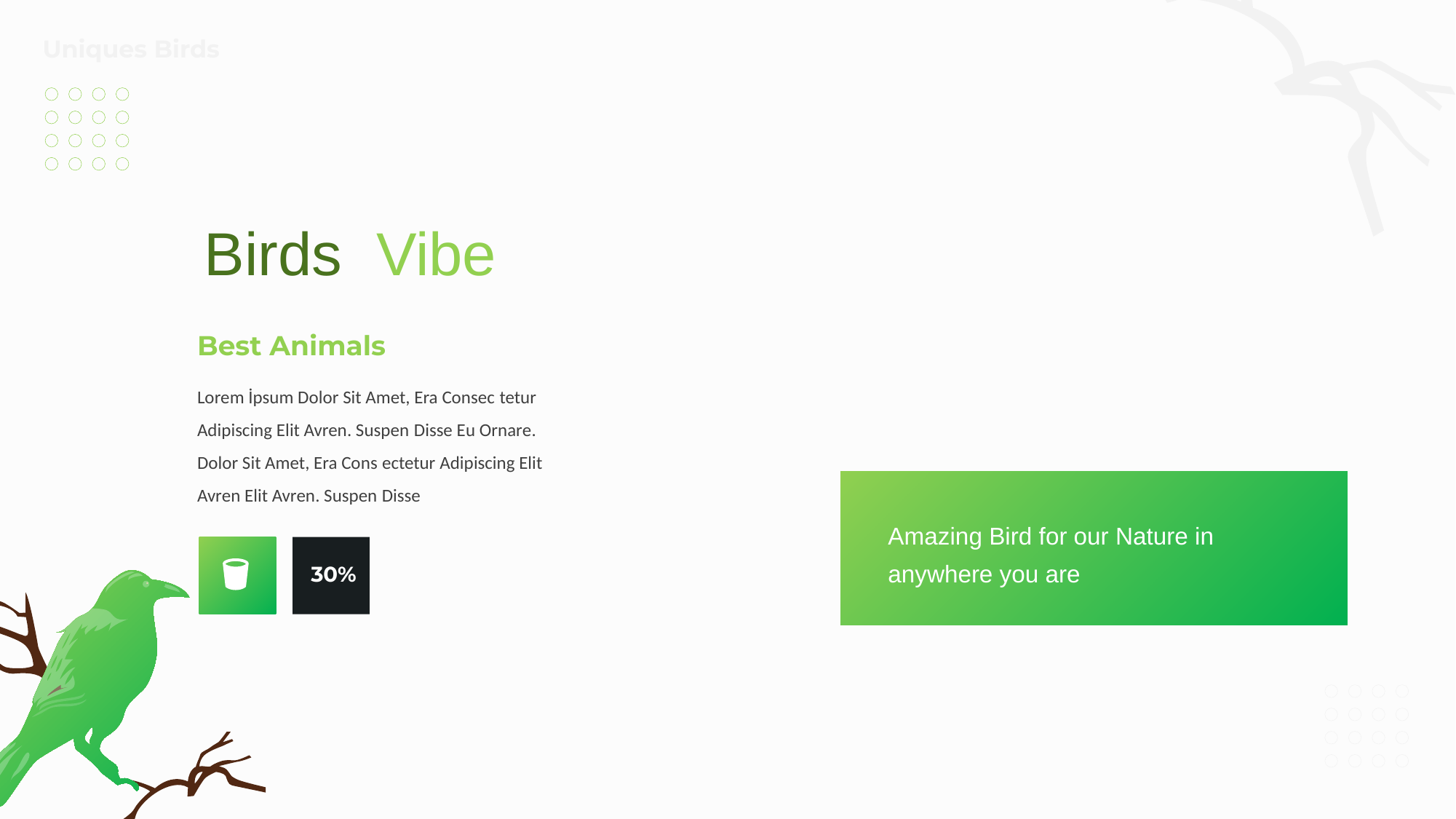

Uniques Birds

Birds  Vibe
Best Animals
Lorem İpsum Dolor Sit Amet, Era Consec tetur Adipiscing Elit Avren. Suspen Disse Eu Ornare. Dolor Sit Amet, Era Cons ectetur Adipiscing Elit Avren Elit Avren. Suspen Disse

Amazing Bird for our Nature in anywhere you are

30%